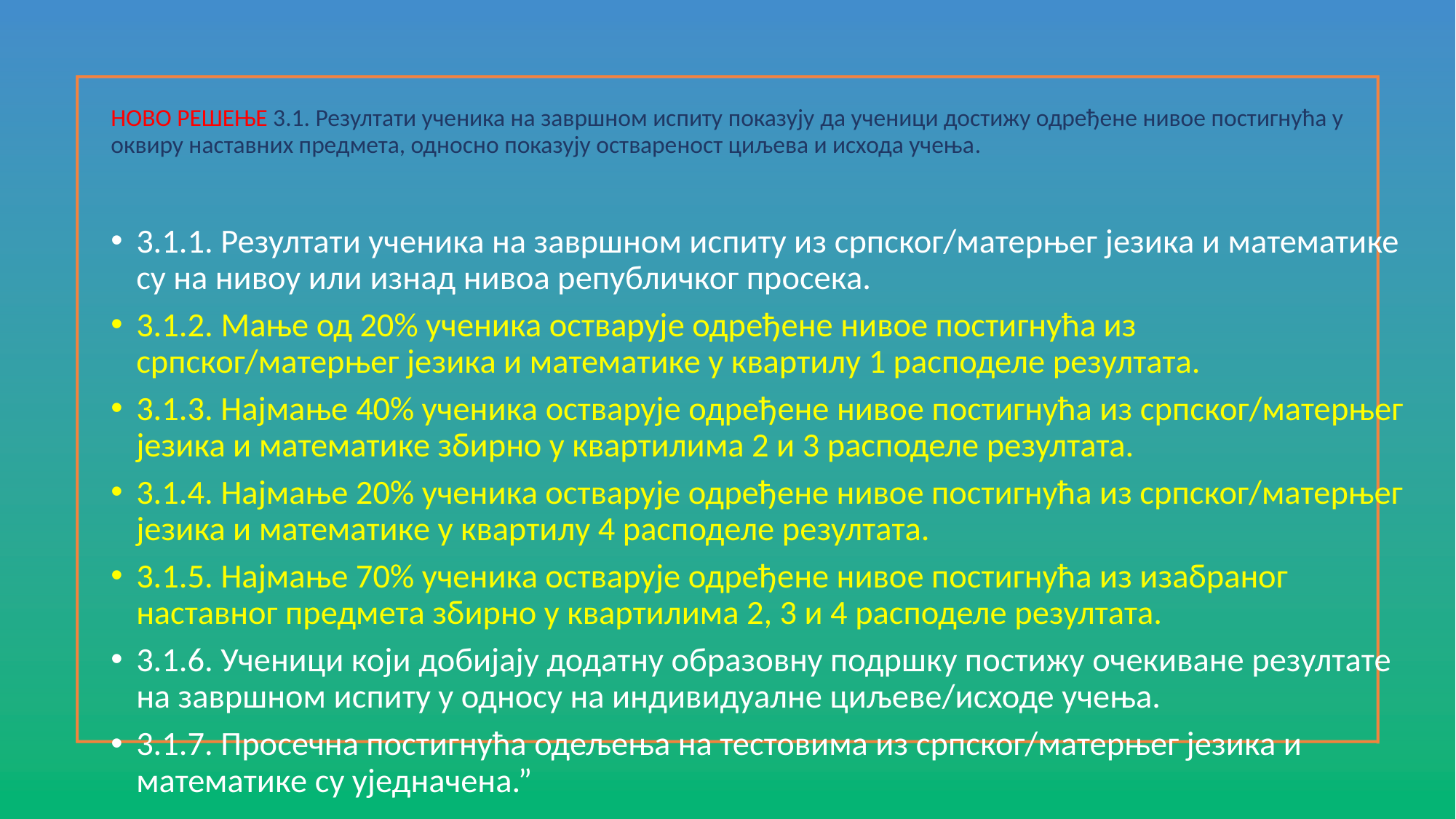

# НОВО РЕШЕЊЕ 3.1. Резултати ученика на завршном испиту показују да ученици достижу одређене нивое постигнућа у оквиру наставних предмета, односно показују оствареност циљева и исхода учења.
3.1.1. Резултати ученика на завршном испиту из српског/матерњег језика и математике су на нивоу или изнад нивоа републичког просека.
3.1.2. Мање од 20% ученика остварује одређене нивое постигнућа из српског/матерњег језика и математике у квартилу 1 расподеле резултата.
3.1.3. Најмање 40% ученика остварује одређене нивое постигнућа из српског/матерњег језика и математике збирно у квартилима 2 и 3 расподеле резултата.
3.1.4. Најмање 20% ученика остварује одређене нивое постигнућа из српског/матерњег језика и математике у квартилу 4 расподеле резултата.
3.1.5. Најмање 70% ученика остварује одређене нивое постигнућа из изабраног наставног предмета збирно у квартилима 2, 3 и 4 расподеле резултата.
3.1.6. Ученици који добијају додатну образовну подршку постижу очекиване резултате на завршном испиту у односу на индивидуалне циљеве/исходе учења.
3.1.7. Просечна постигнућа одељења на тестовима из српског/матерњег језика и математике су уједначена.”